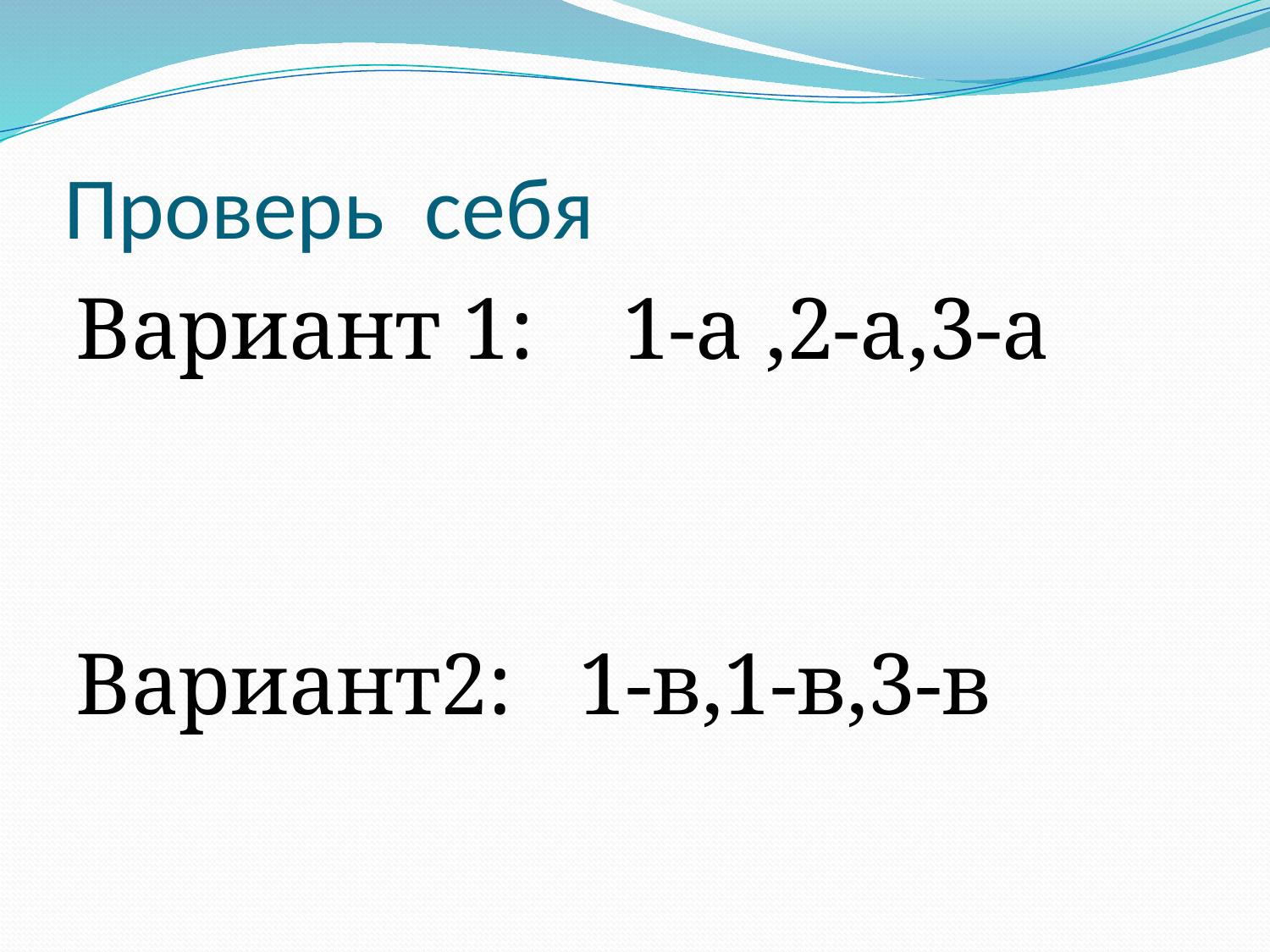

# Проверь  себя
Вариант 1:    1-а ,2-а,3-а

Вариант2:   1-в,1-в,3-в